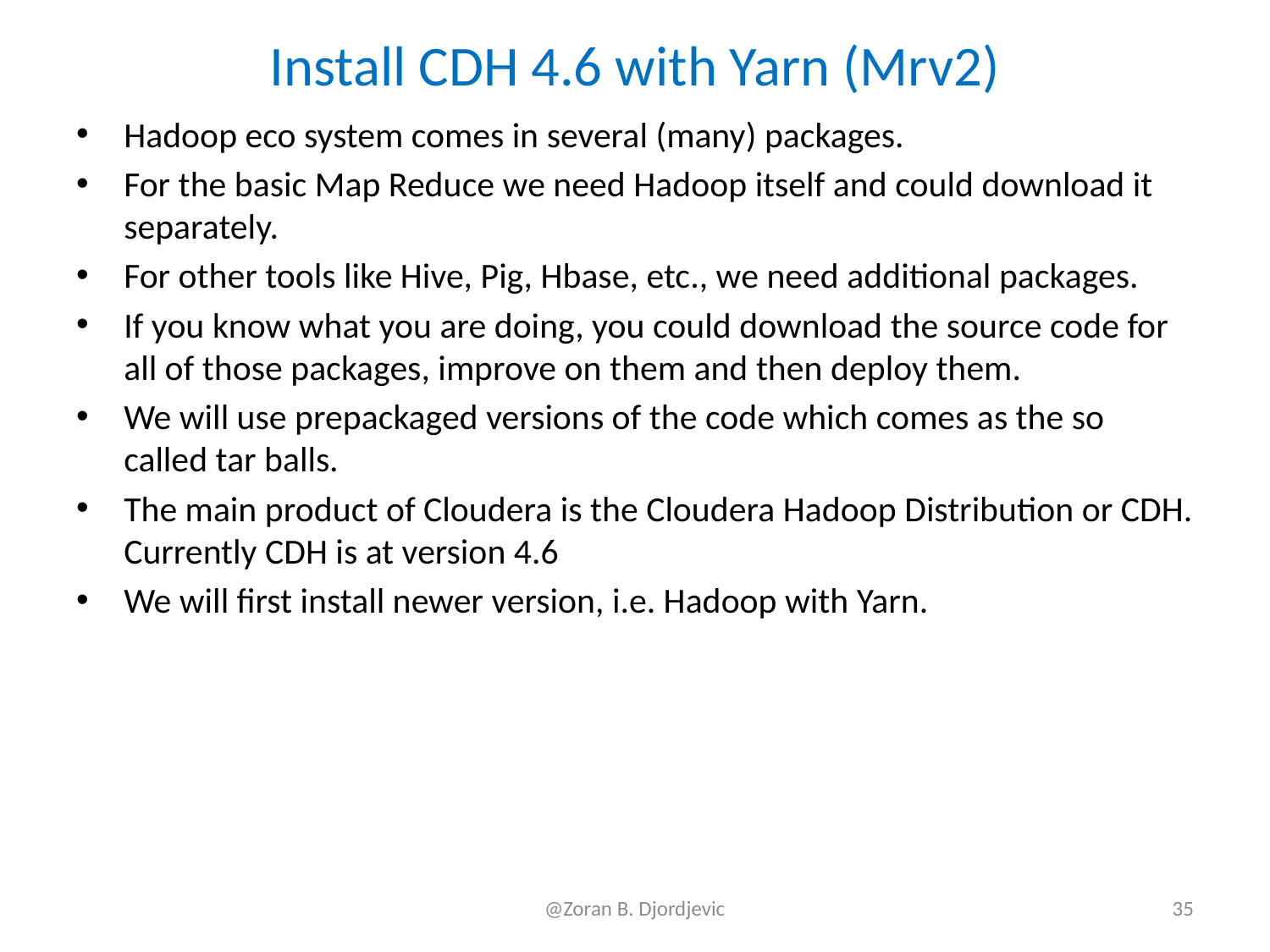

# Install CDH 4.6 with Yarn (Mrv2)
Hadoop eco system comes in several (many) packages.
For the basic Map Reduce we need Hadoop itself and could download it separately.
For other tools like Hive, Pig, Hbase, etc., we need additional packages.
If you know what you are doing, you could download the source code for all of those packages, improve on them and then deploy them.
We will use prepackaged versions of the code which comes as the so called tar balls.
The main product of Cloudera is the Cloudera Hadoop Distribution or CDH. Currently CDH is at version 4.6
We will first install newer version, i.e. Hadoop with Yarn.
@Zoran B. Djordjevic
35